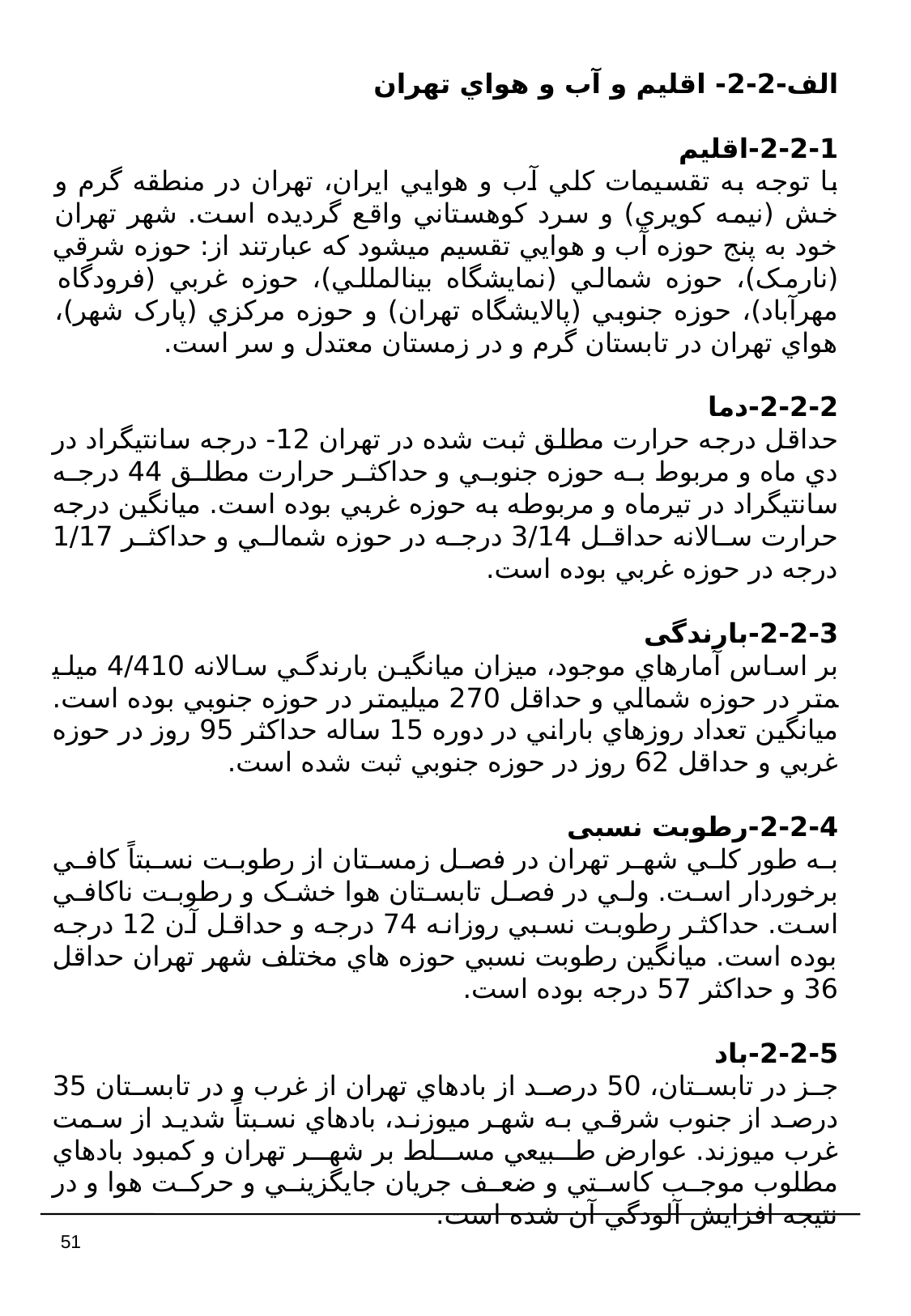

الف-2-2- اقليم و آب و هواي تهران

2-2-1-اقلیم
با توجه به تقسيمات کلي آب و هوايي ايران، تهران در منطقه گرم و خش (نيمه کويري) و سرد کوهستاني واقع گرديده است. شهر تهران خود به پنج حوزه آب و هوايي تقسيم مي­شود که عبارتند از: حوزه شرقي (نارمک)، حوزه شمالي (نمايشگاه بين­المللي)، حوزه غربي (فرودگاه مهرآباد)، حوزه جنوبي (پالايشگاه تهران) و حوزه مرکزي (پارک شهر)، هواي تهران در تابستان گرم و در زمستان معتدل و سر است.

2-2-2-دما
حداقل درجه حرارت مطلق ثبت شده در تهران 12- درجه سانتي­گراد در دي ماه و مربوط به حوزه جنوبي و حداکثر حرارت مطلق 44 درجه سانتي­گراد در تيرماه و مربوطه به حوزه غربي بوده است. ميانگين درجه حرارت سالانه حداقل 3/14 درجه در حوزه شمالي و حداکثر 1/17 درجه در حوزه غربي بوده است.

2-2-3-بارندگی
بر اساس آمارهاي موجود، ميزان ميانگين بارندگي سالانه 4/410 ميلي­متر در حوزه شمالي و حداقل 270 ميلي­متر در حوزه جنوبي بوده است. ميانگين تعداد روزهاي باراني در دوره 15 ساله حداکثر 95 روز در حوزه غربي و حداقل 62 روز در حوزه جنوبي ثبت شده است.

2-2-4-رطوبت نسبی
به طور کلي شهر تهران در فصل زمستان از رطوبت نسبتاً کافي برخوردار است. ولي در فصل تابستان هوا خشک و رطوبت ناکافي است. حداکثر رطوبت نسبي روزانه 74 درجه و حداقل آن 12 درجه بوده است. ميانگين رطوبت نسبي حوزه هاي مختلف شهر تهران حداقل 36 و حداکثر 57 درجه بوده است.

2-2-5-باد
جز در تابستان، 50 درصد از بادهاي تهران از غرب و در تابستان 35 درصد از جنوب شرقي به شهر مي­وزند، بادهاي نسبتاً شديد از سمت غرب مي­وزند. عوارض طبيعي مسلط بر شهر تهران و کمبود بادهاي مطلوب موجب کاستي و ضعف جريان جايگزيني و حرکت هوا و در نتيجه افزايش آلودگي آن شده است.

51